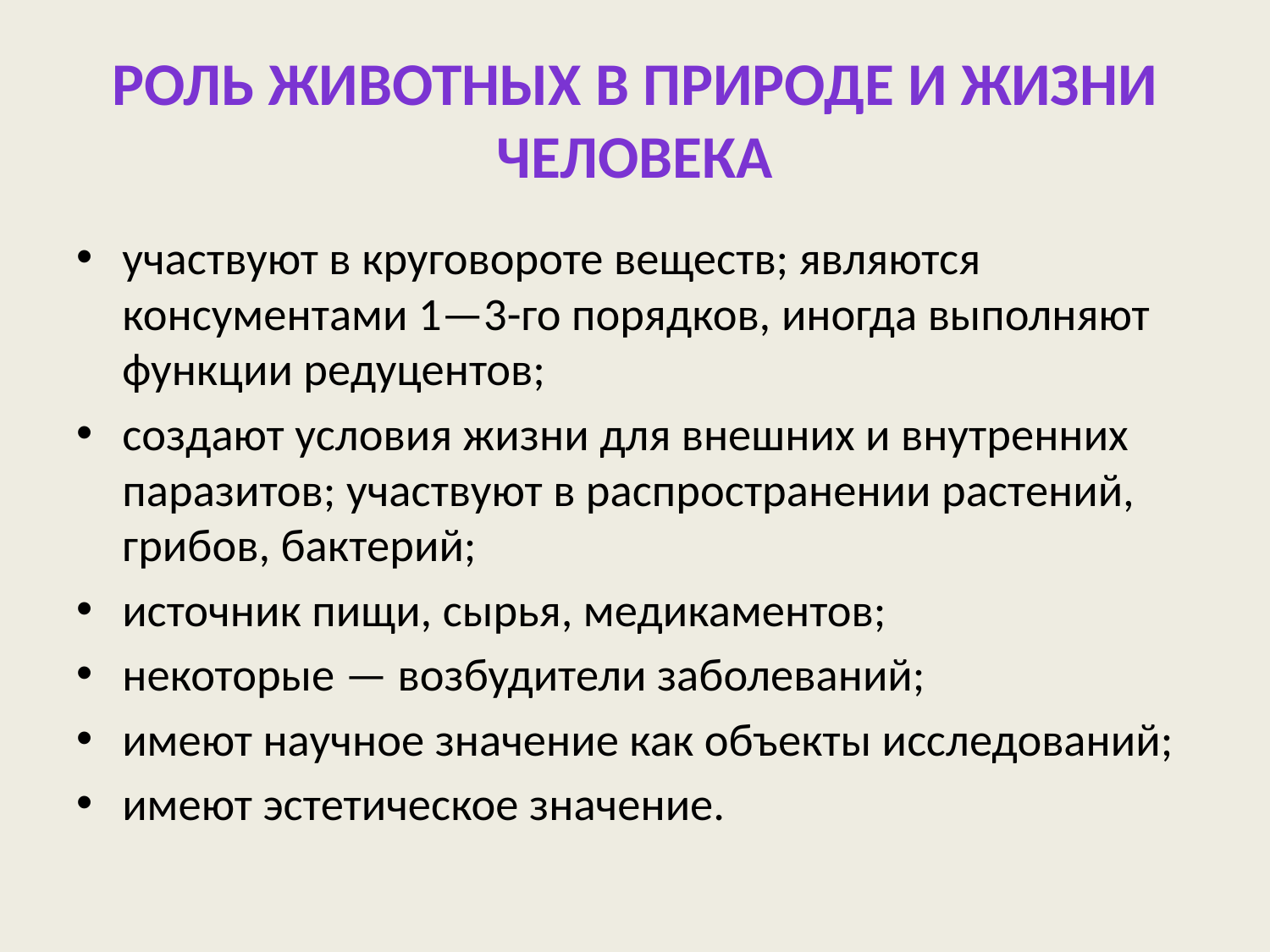

# РОЛЬ ЖИВОТНЫХ В ПРИРОДЕ И ЖИЗНИ ЧЕЛОВЕКА
участвуют в круговороте веществ; являются консументами 1—3-го порядков, иногда выполняют функции редуцентов;
создают условия жизни для внешних и внутренних паразитов; участвуют в распространении растений, грибов, бактерий;
источник пищи, сырья, медикаментов;
некоторые — возбудители заболеваний;
имеют научное значение как объекты исследований;
имеют эстетическое значение.